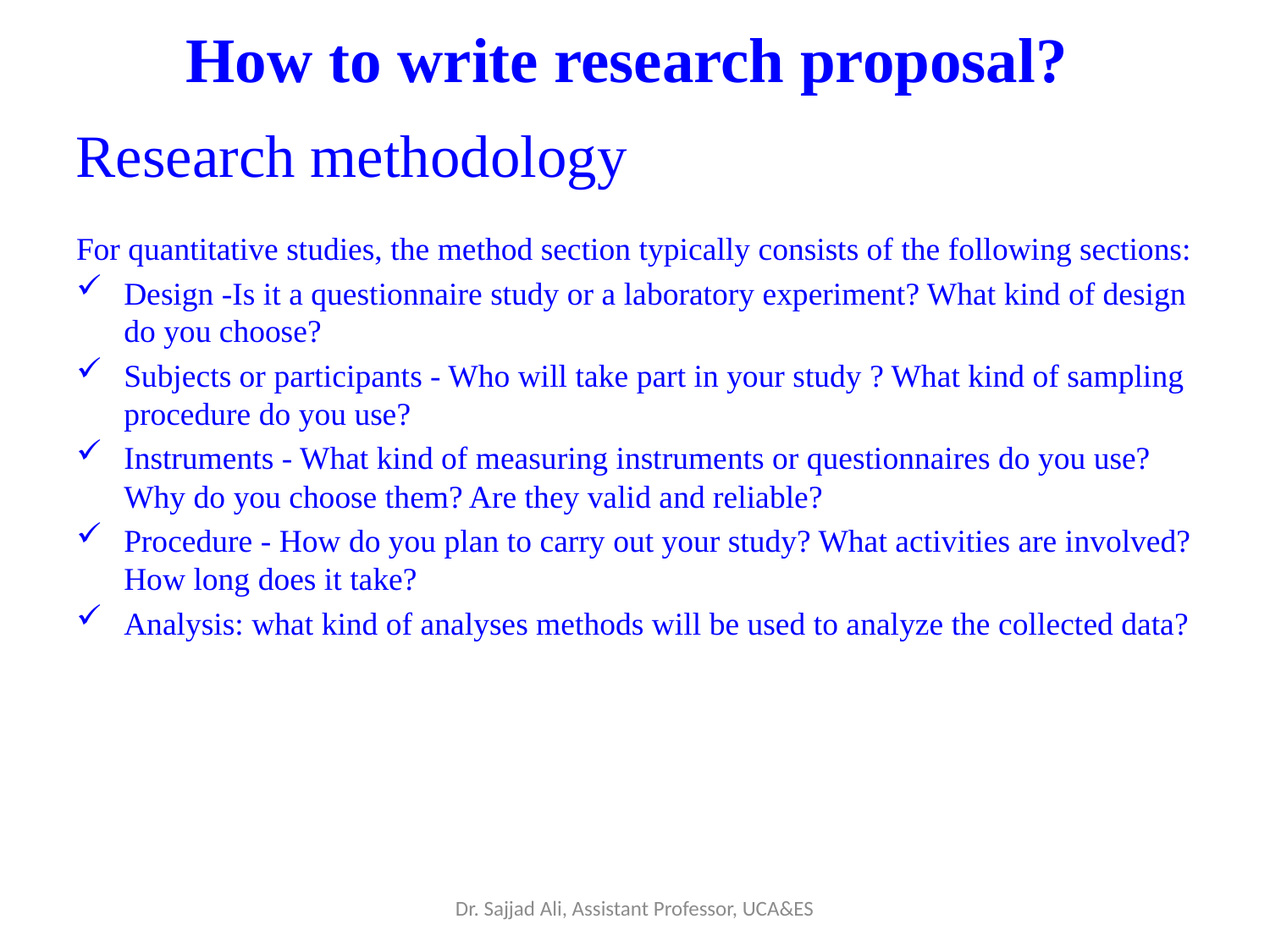

# How to write research proposal?
Research methodology
For quantitative studies, the method section typically consists of the following sections:
Design -Is it a questionnaire study or a laboratory experiment? What kind of design do you choose?
Subjects or participants - Who will take part in your study ? What kind of sampling procedure do you use?
Instruments - What kind of measuring instruments or questionnaires do you use? Why do you choose them? Are they valid and reliable?
Procedure - How do you plan to carry out your study? What activities are involved? How long does it take?
Analysis: what kind of analyses methods will be used to analyze the collected data?
Dr. Sajjad Ali, Assistant Professor, UCA&ES